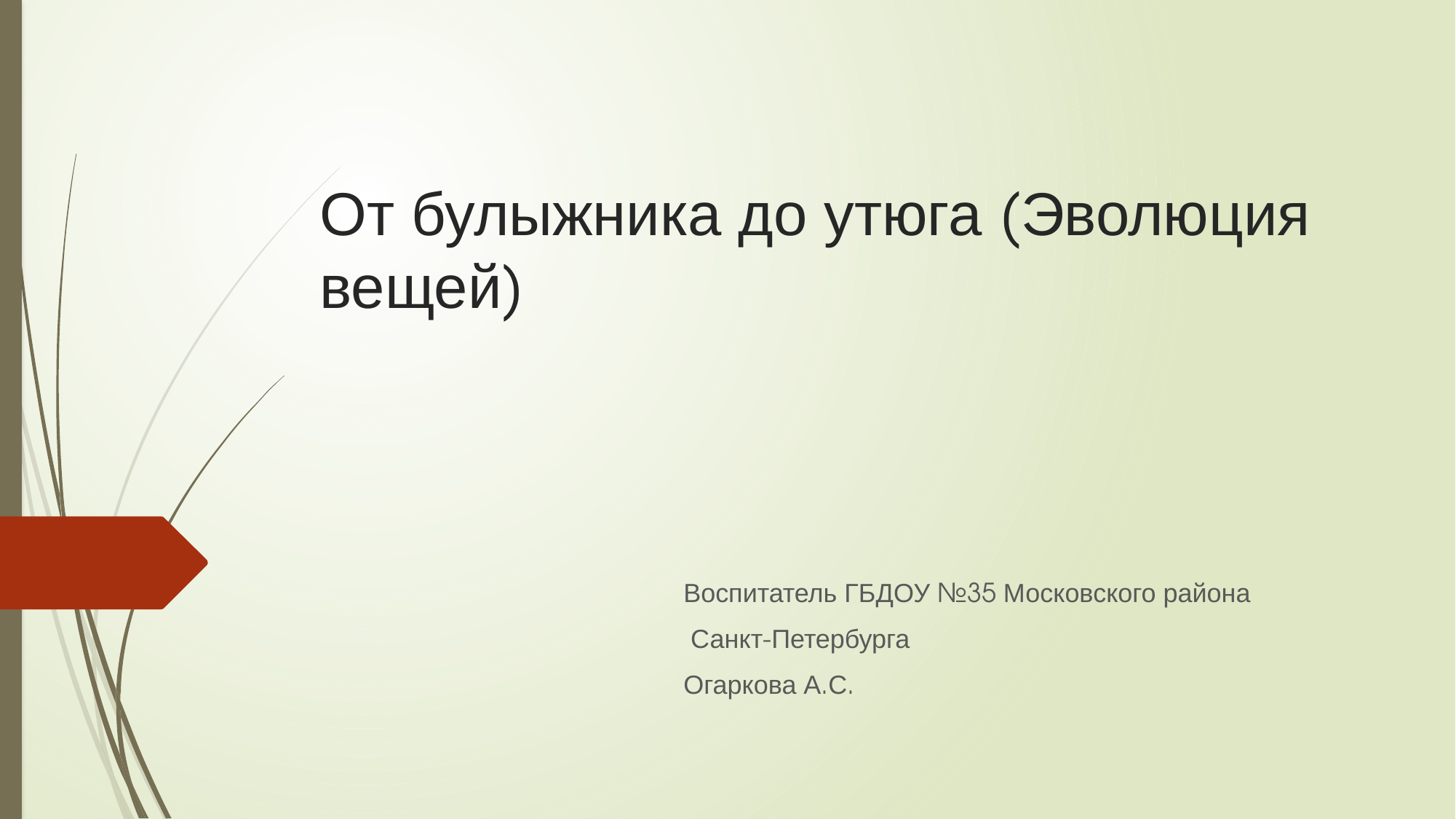

# От булыжника до утюга (Эволюция вещей)
Воспитатель ГБДОУ №35 Московского района
 Санкт-Петербурга
Огаркова А.С.